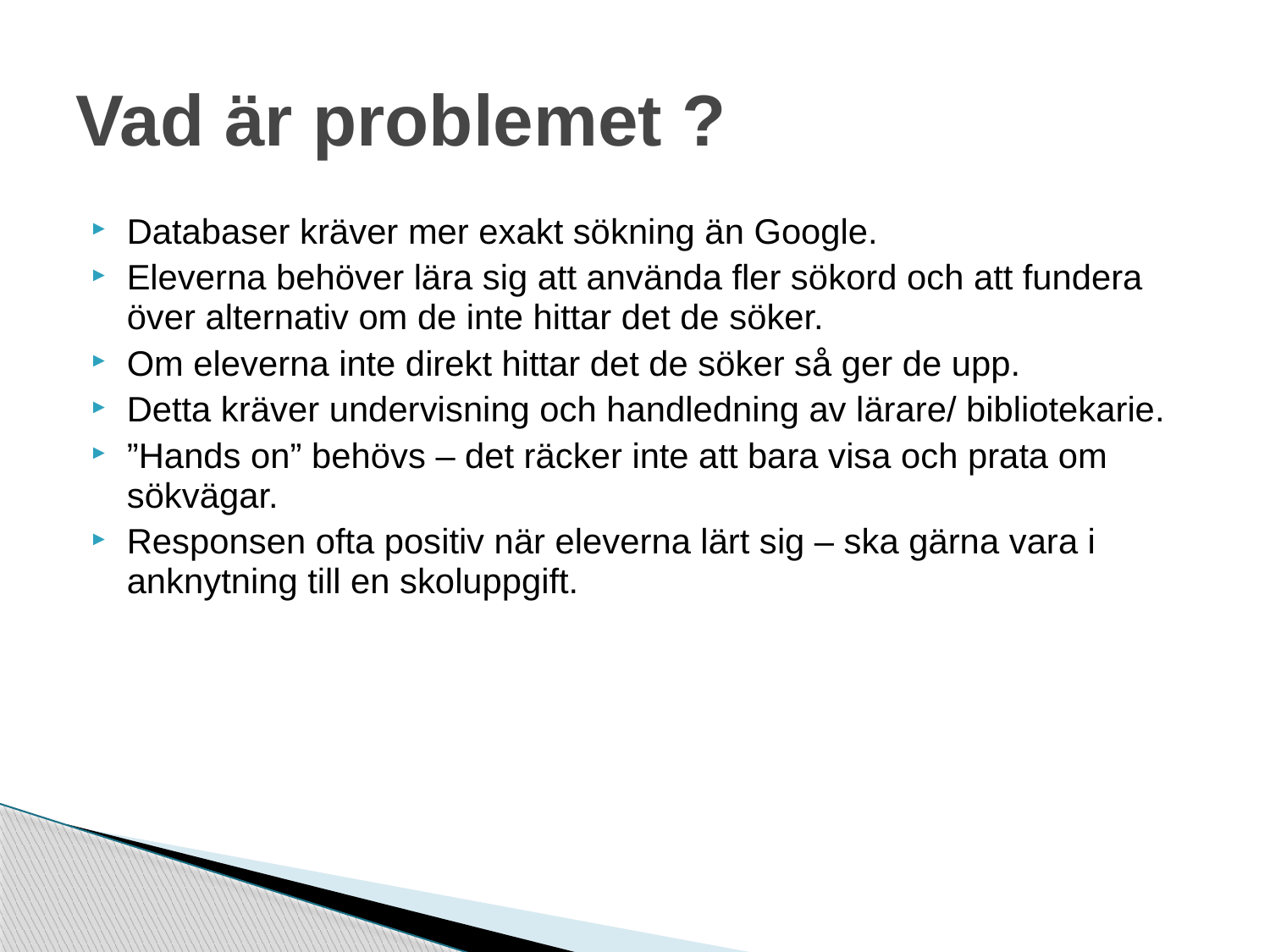

# Vad är problemet ?
Databaser kräver mer exakt sökning än Google.
Eleverna behöver lära sig att använda fler sökord och att fundera över alternativ om de inte hittar det de söker.
Om eleverna inte direkt hittar det de söker så ger de upp.
Detta kräver undervisning och handledning av lärare/ bibliotekarie.
”Hands on” behövs – det räcker inte att bara visa och prata om sökvägar.
Responsen ofta positiv när eleverna lärt sig – ska gärna vara i anknytning till en skoluppgift.